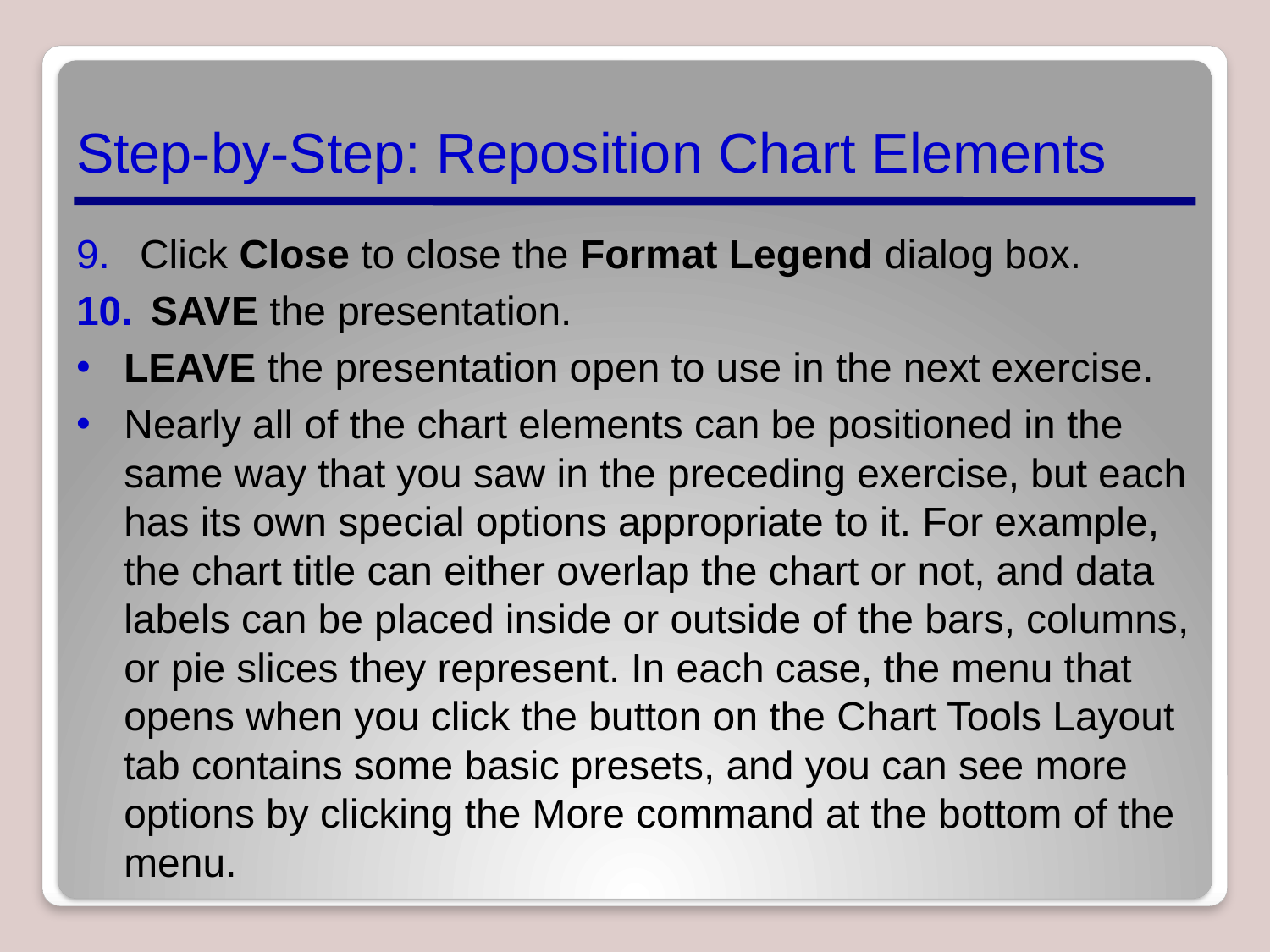

# Step-by-Step: Reposition Chart Elements
Click Close to close the Format Legend dialog box.
 SAVE the presentation.
LEAVE the presentation open to use in the next exercise.
Nearly all of the chart elements can be positioned in the same way that you saw in the preceding exercise, but each has its own special options appropriate to it. For example, the chart title can either overlap the chart or not, and data labels can be placed inside or outside of the bars, columns, or pie slices they represent. In each case, the menu that opens when you click the button on the Chart Tools Layout tab contains some basic presets, and you can see more options by clicking the More command at the bottom of the menu.